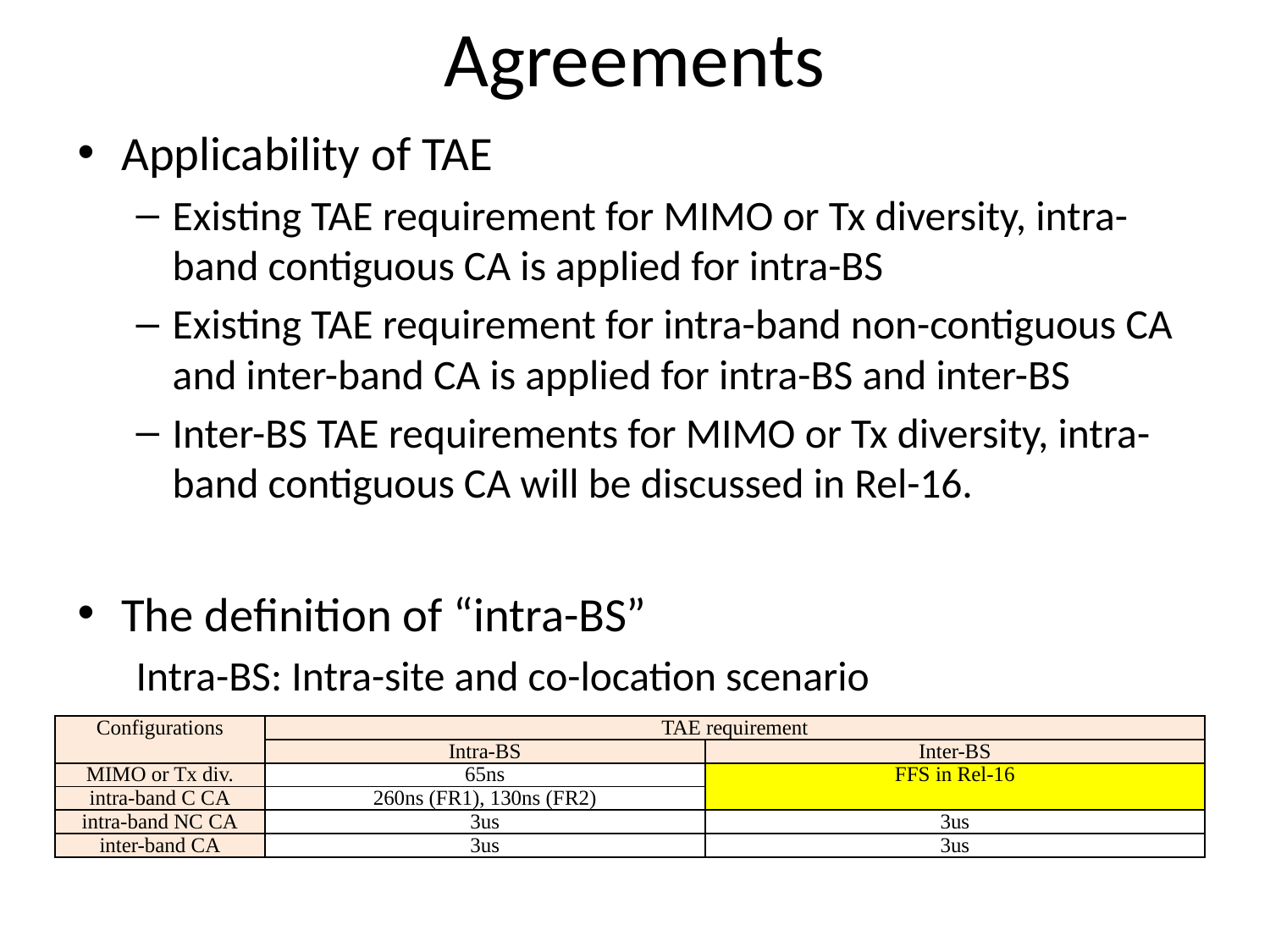

# Agreements
Applicability of TAE
Existing TAE requirement for MIMO or Tx diversity, intra-band contiguous CA is applied for intra-BS
Existing TAE requirement for intra-band non-contiguous CA and inter-band CA is applied for intra-BS and inter-BS
Inter-BS TAE requirements for MIMO or Tx diversity, intra-band contiguous CA will be discussed in Rel-16.

The definition of “intra-BS”
Intra-BS: Intra-site and co-location scenario

| Configurations | TAE requirement |  |
| --- | --- | --- |
|  | Intra-BS | Inter-BS |
| MIMO or Tx div. | 65ns | FFS in Rel-16 |
| intra-band C CA | 260ns (FR1), 130ns (FR2) |  |
| intra-band NC CA | 3us | 3us |
| inter-band CA | 3us | 3us |